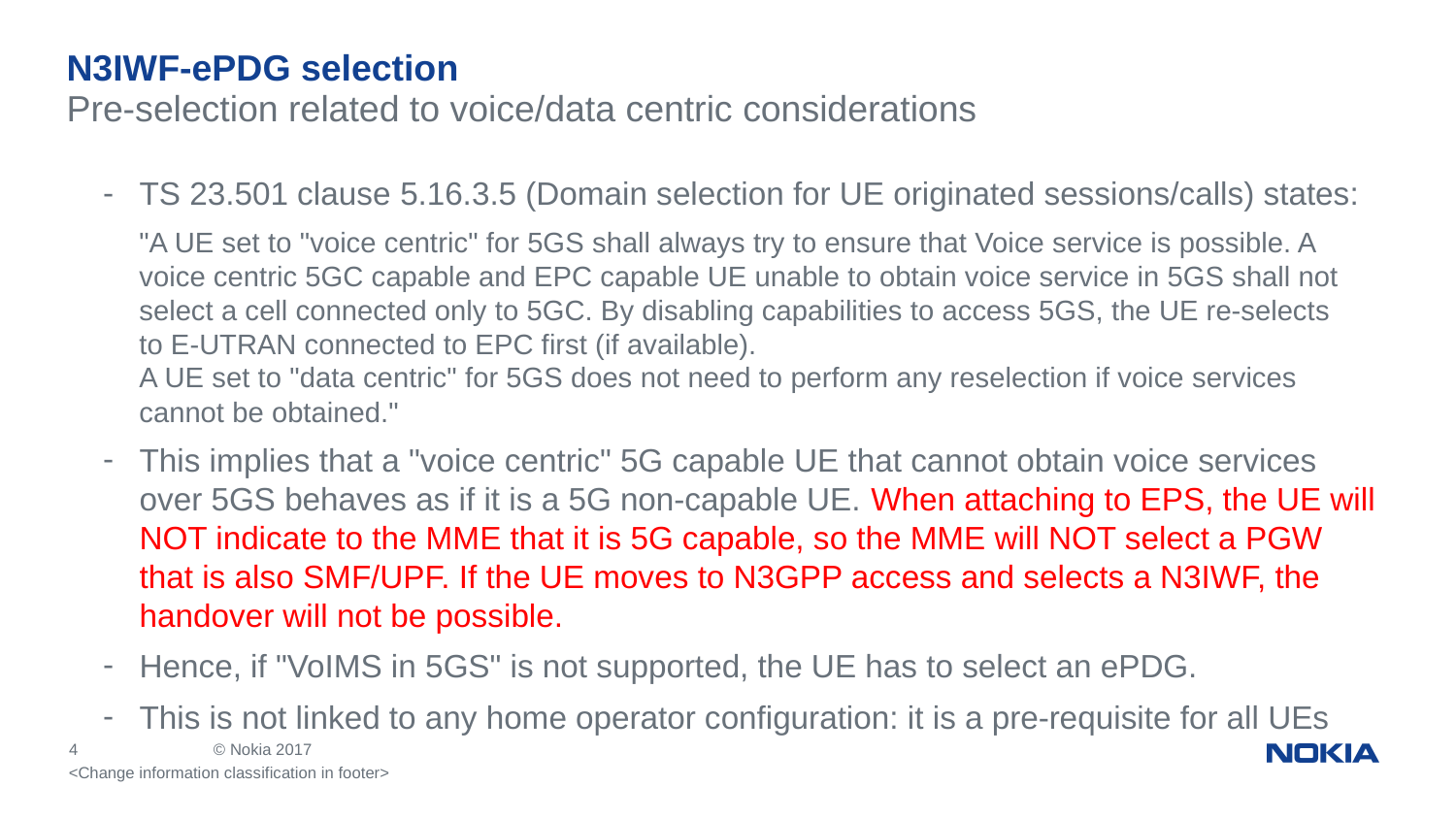

# N3IWF-ePDG selection
Pre-selection related to voice/data centric considerations
TS 23.501 clause 5.16.3.5 (Domain selection for UE originated sessions/calls) states:
"A UE set to "voice centric" for 5GS shall always try to ensure that Voice service is possible. A voice centric 5GC capable and EPC capable UE unable to obtain voice service in 5GS shall not select a cell connected only to 5GC. By disabling capabilities to access 5GS, the UE re-selects to E‑UTRAN connected to EPC first (if available).
A UE set to "data centric" for 5GS does not need to perform any reselection if voice services cannot be obtained."
This implies that a "voice centric" 5G capable UE that cannot obtain voice services over 5GS behaves as if it is a 5G non-capable UE. When attaching to EPS, the UE will NOT indicate to the MME that it is 5G capable, so the MME will NOT select a PGW that is also SMF/UPF. If the UE moves to N3GPP access and selects a N3IWF, the handover will not be possible.
Hence, if "VoIMS in 5GS" is not supported, the UE has to select an ePDG.
This is not linked to any home operator configuration: it is a pre-requisite for all UEs

<Change information classification in footer>